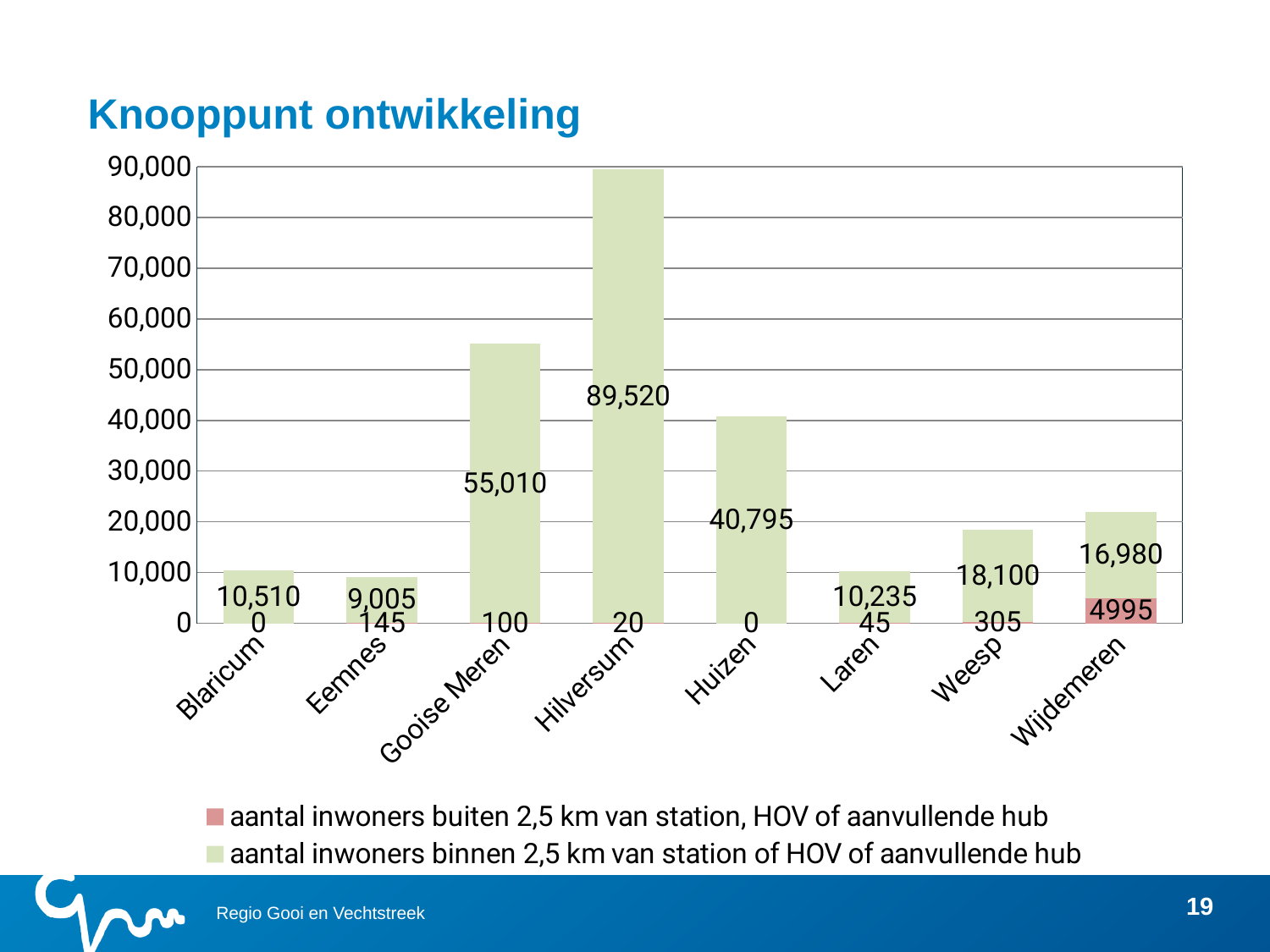

# Knooppunt ontwikkeling

### Chart

| Category | aantal inwoners buiten 2,5 km van station, HOV of aanvullende hub | aantal inwoners binnen 2,5 km van station of HOV of aanvullende hub |
|---|---|---|
| Blaricum | 0.0 | 10510.0 |
| Eemnes | 145.0 | 9005.0 |
| Gooise Meren | 100.0 | 55010.0 |
| Hilversum | 20.0 | 89520.0 |
| Huizen | 0.0 | 40795.0 |
| Laren | 45.0 | 10235.0 |
| Weesp | 305.0 | 18100.0 |
| Wijdemeren | 4995.0 | 16980.0 |